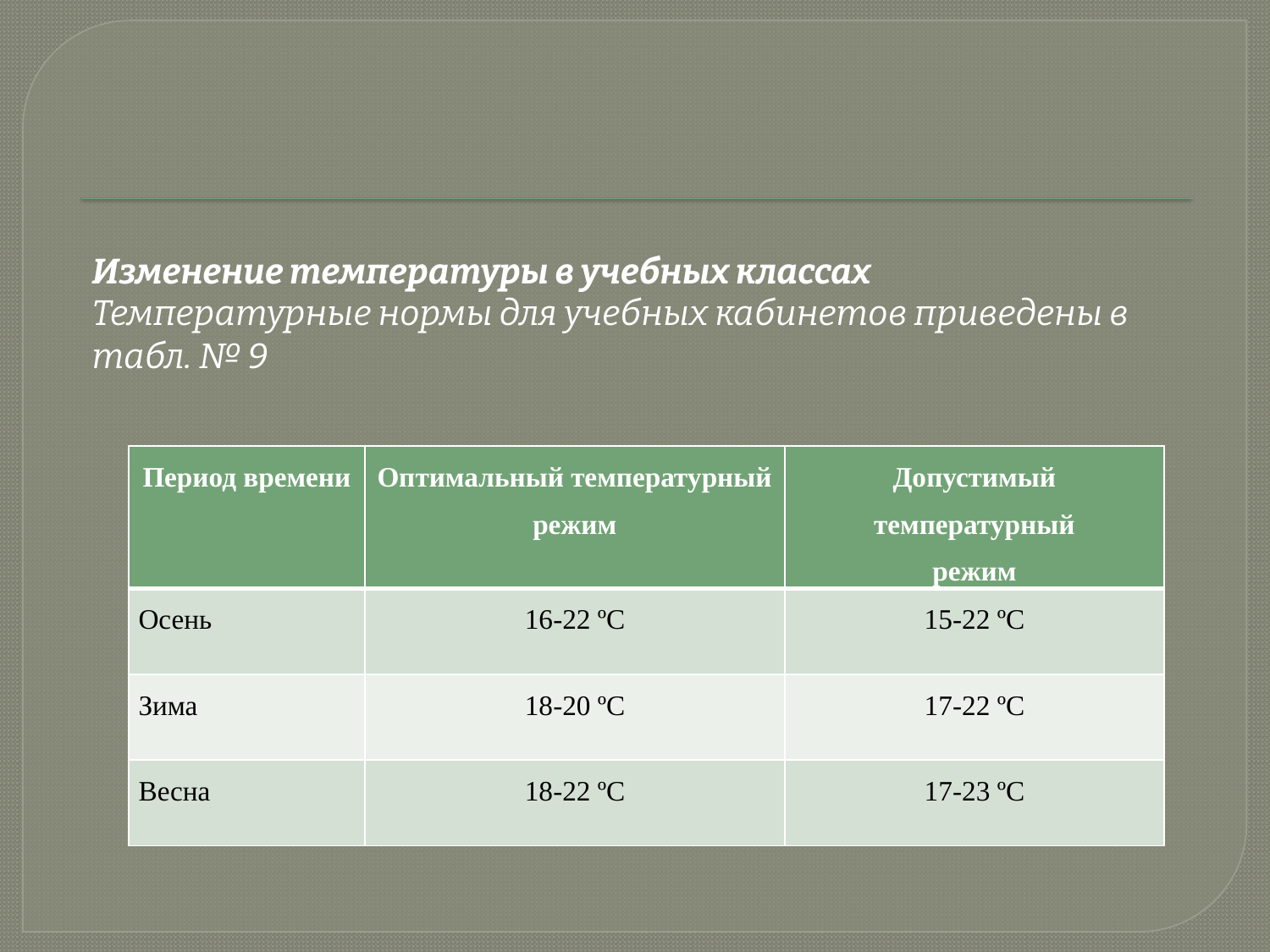

# Изменение температуры в учебных классах Температурные нормы для учебных кабинетов приведены в табл. № 9
| Период времени | Оптимальный температурный режим | Допустимый температурный режим |
| --- | --- | --- |
| Осень | 16-22 ºC | 15-22 ºC |
| Зима | 18-20 ºC | 17-22 ºC |
| Весна | 18-22 ºC | 17-23 ºC |